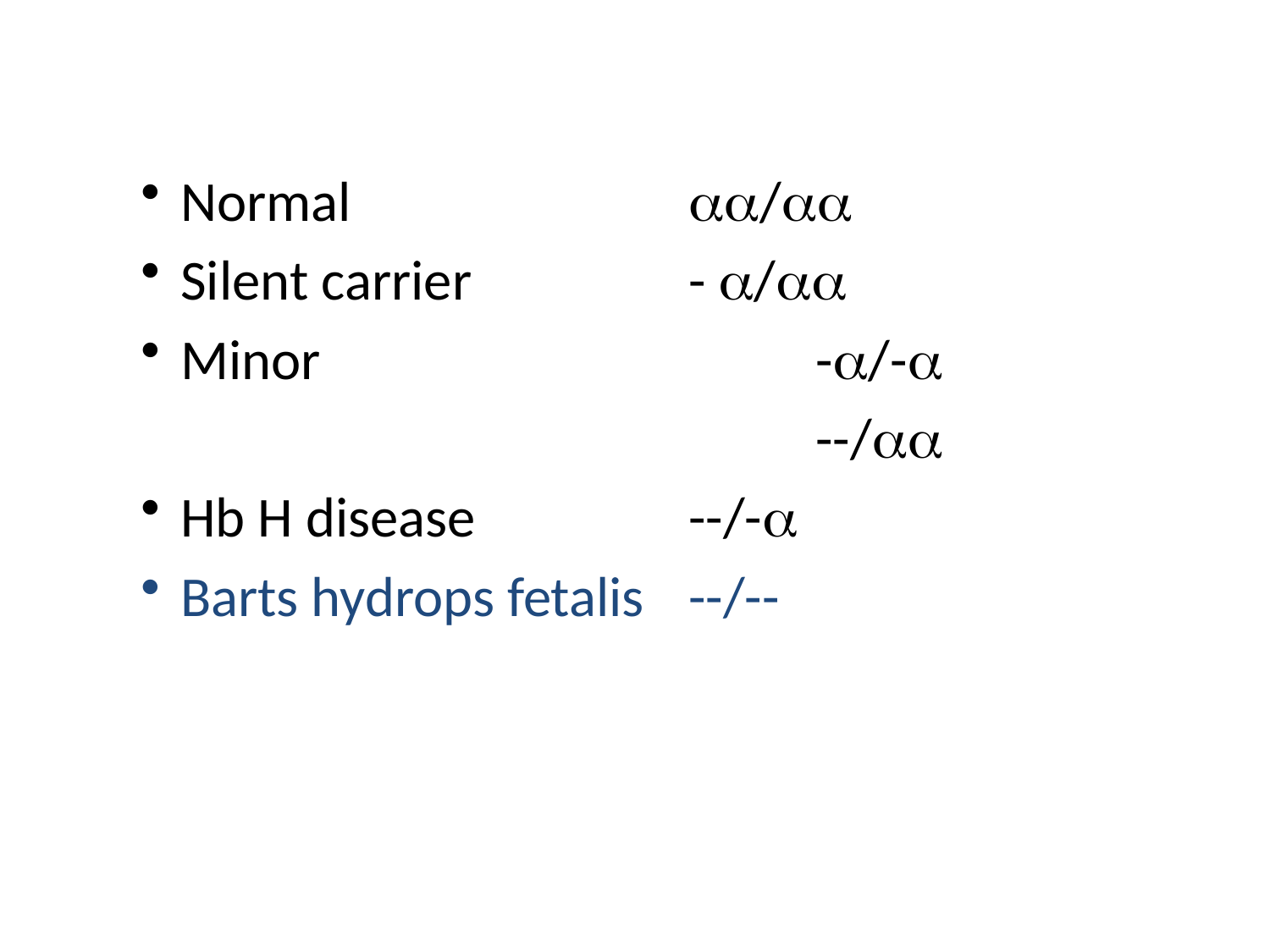

Normal			αα/αα
Silent carrier	         	- α/αα
Minor				-α/-α
						--/αα
Hb H disease		--/-α
Barts hydrops fetalis	--/--